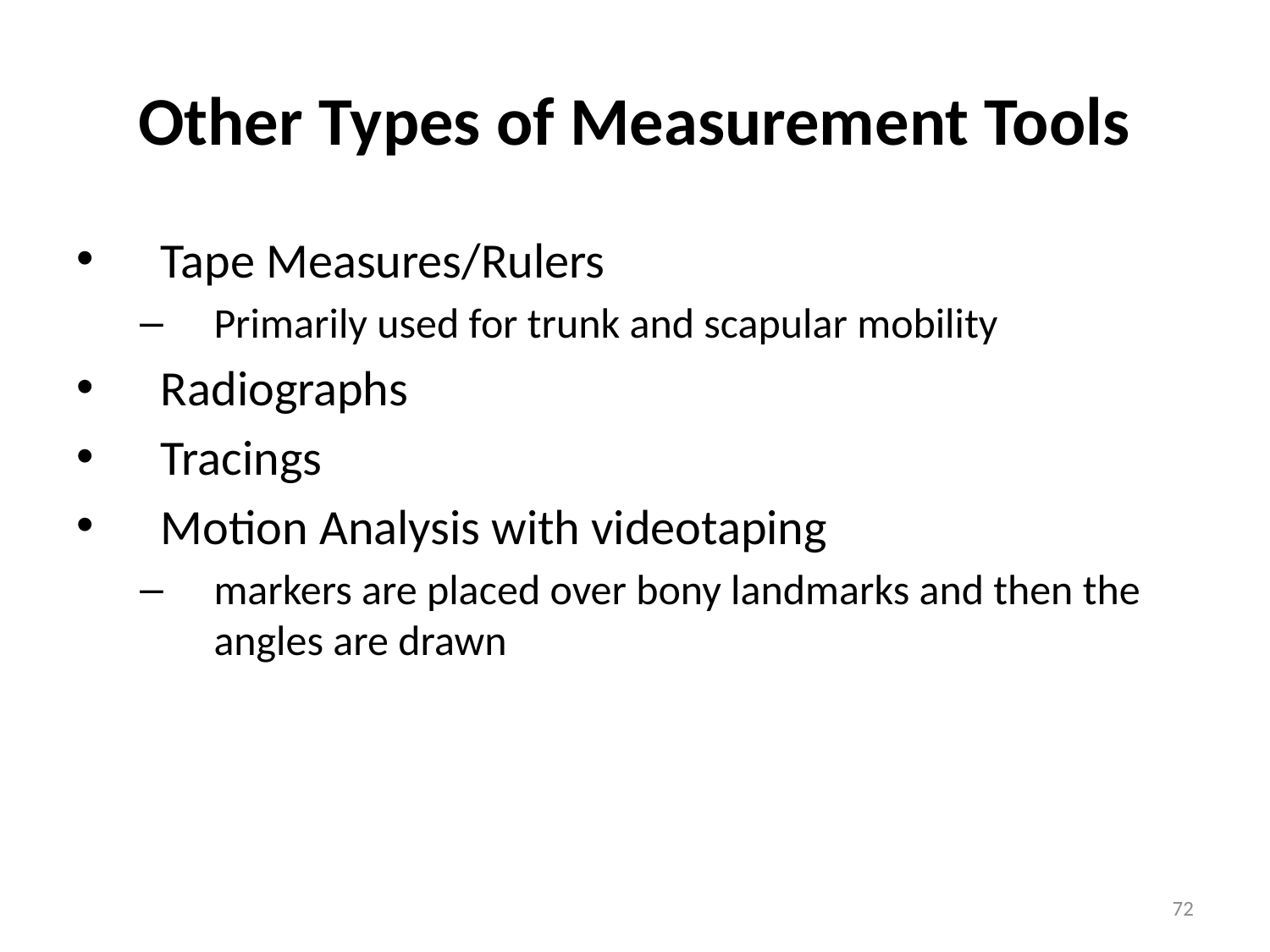

# Other Types of Measurement Tools
Tape Measures/Rulers
Primarily used for trunk and scapular mobility
Radiographs
Tracings
Motion Analysis with videotaping
markers are placed over bony landmarks and then the angles are drawn
72